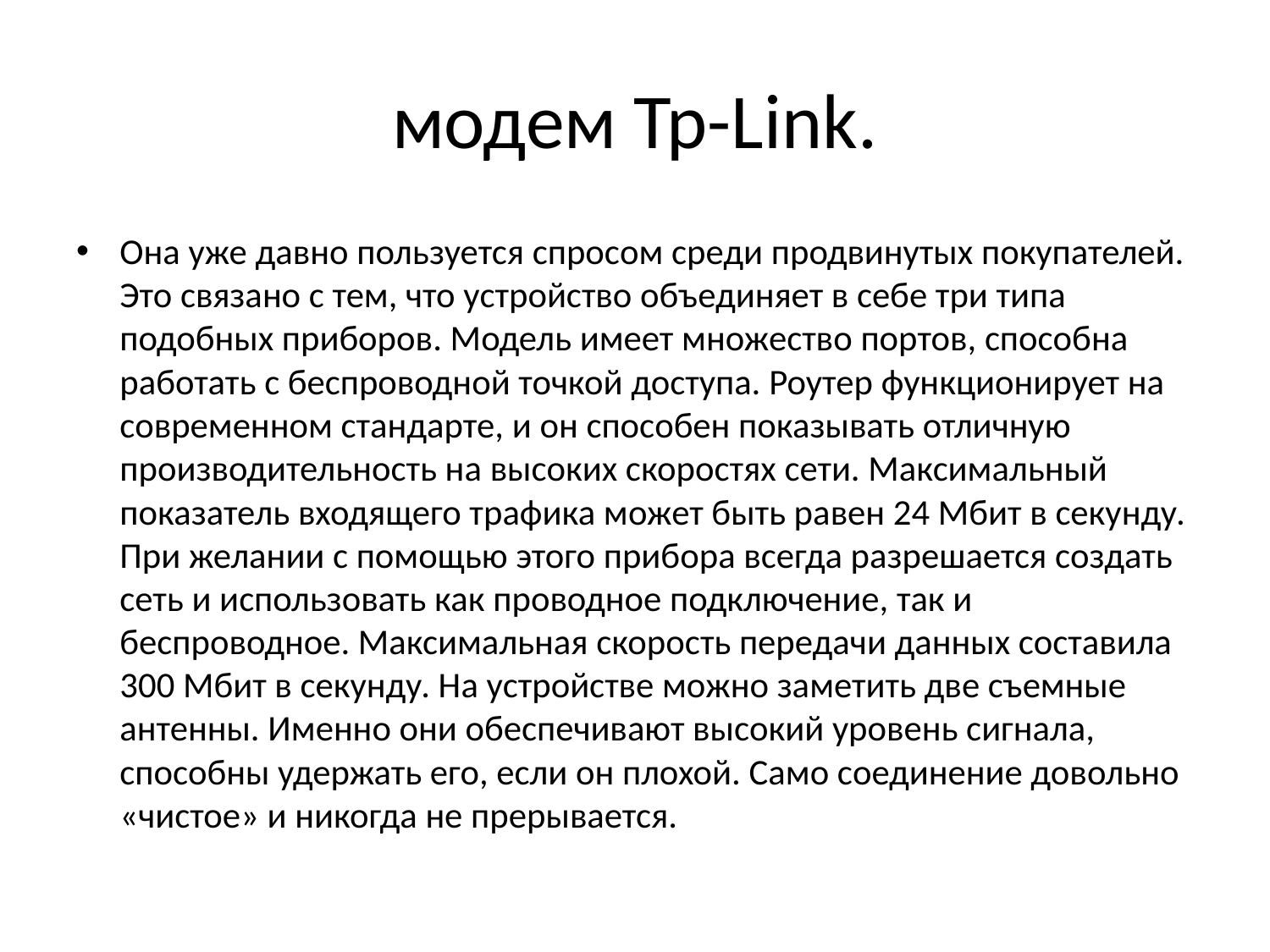

# модем Tp-Link.
Она уже давно пользуется спросом среди продвинутых покупателей. Это связано с тем, что устройство объединяет в себе три типа подобных приборов. Модель имеет множество портов, способна работать с беспроводной точкой доступа. Роутер функционирует на современном стандарте, и он способен показывать отличную производительность на высоких скоростях сети. Максимальный показатель входящего трафика может быть равен 24 Мбит в секунду. При желании с помощью этого прибора всегда разрешается создать сеть и использовать как проводное подключение, так и беспроводное. Максимальная скорость передачи данных составила 300 Мбит в секунду. На устройстве можно заметить две съемные антенны. Именно они обеспечивают высокий уровень сигнала, способны удержать его, если он плохой. Само соединение довольно «чистое» и никогда не прерывается.